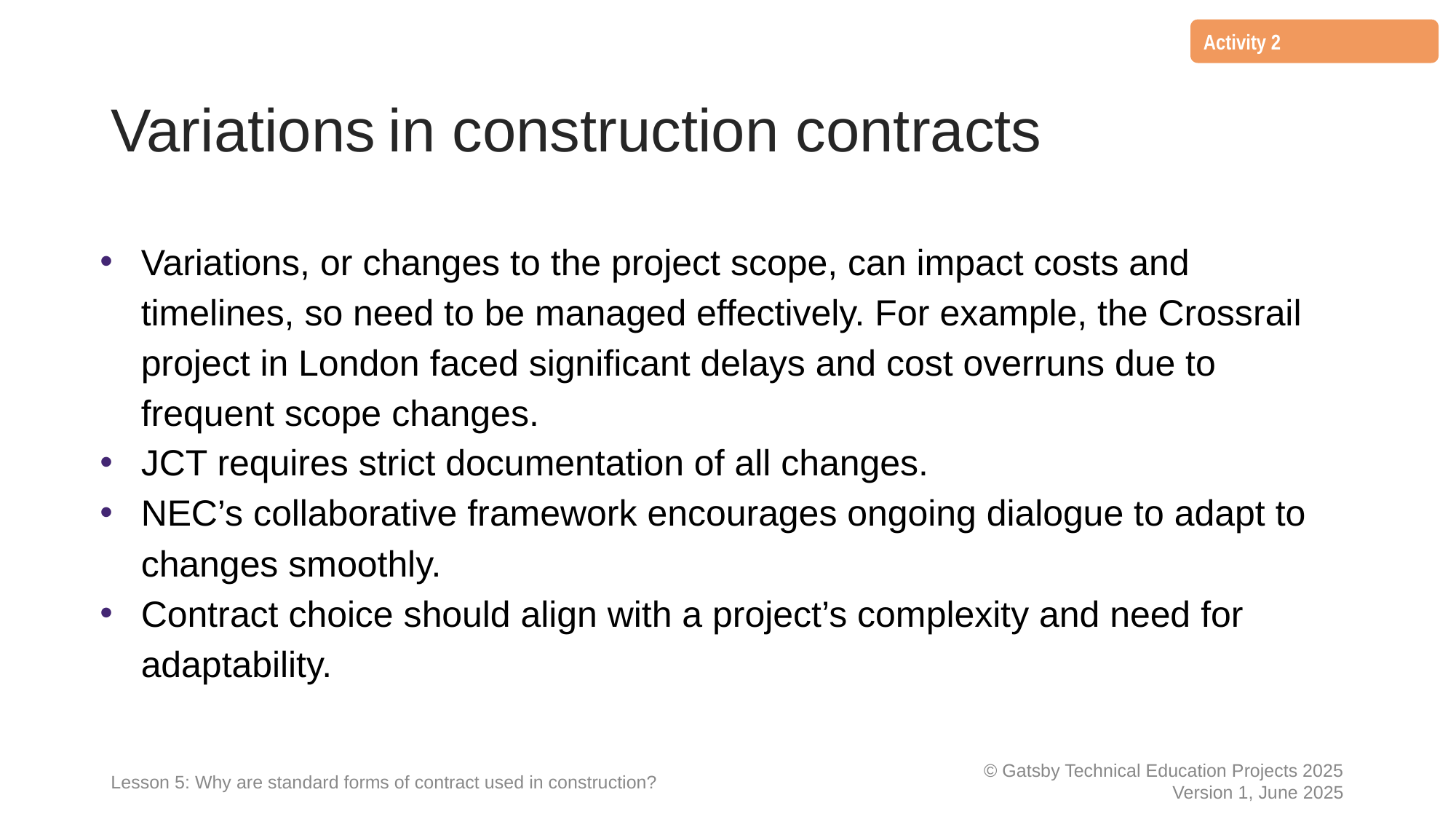

Activity 2
# Variations in construction contracts

Variations, or changes to the project scope, can impact costs and timelines, so need to be managed effectively. For example, the Crossrail project in London faced significant delays and cost overruns due to frequent scope changes.
JCT requires strict documentation of all changes.
NEC’s collaborative framework encourages ongoing dialogue to adapt to changes smoothly.
Contract choice should align with a project’s complexity and need for adaptability.
Lesson 5: Why are standard forms of contract used in construction?